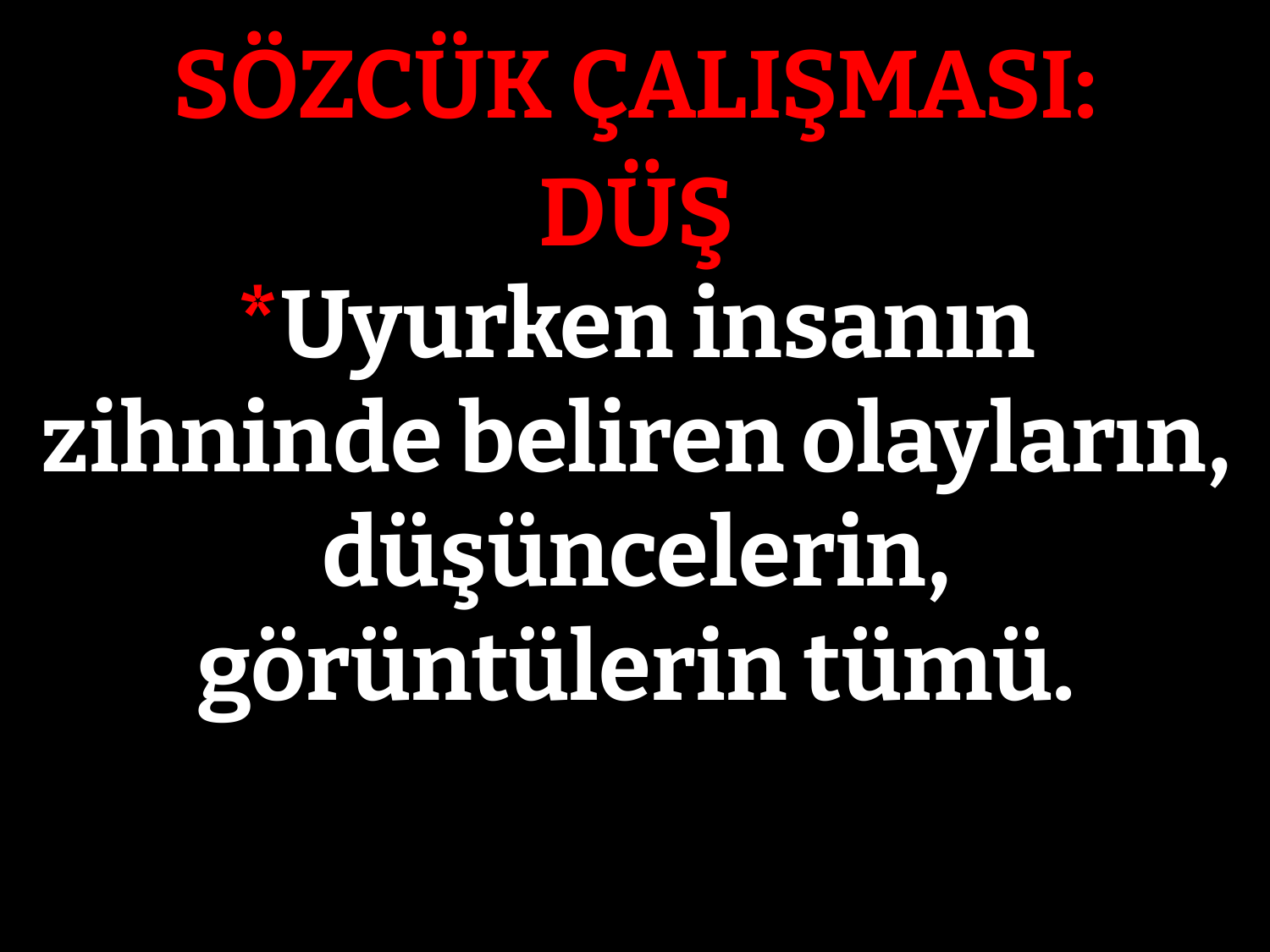

SÖZCÜK ÇALIŞMASI:
DÜŞ
*Uyurken insanın zihninde beliren olayların, düşüncelerin, görüntülerin tümü.